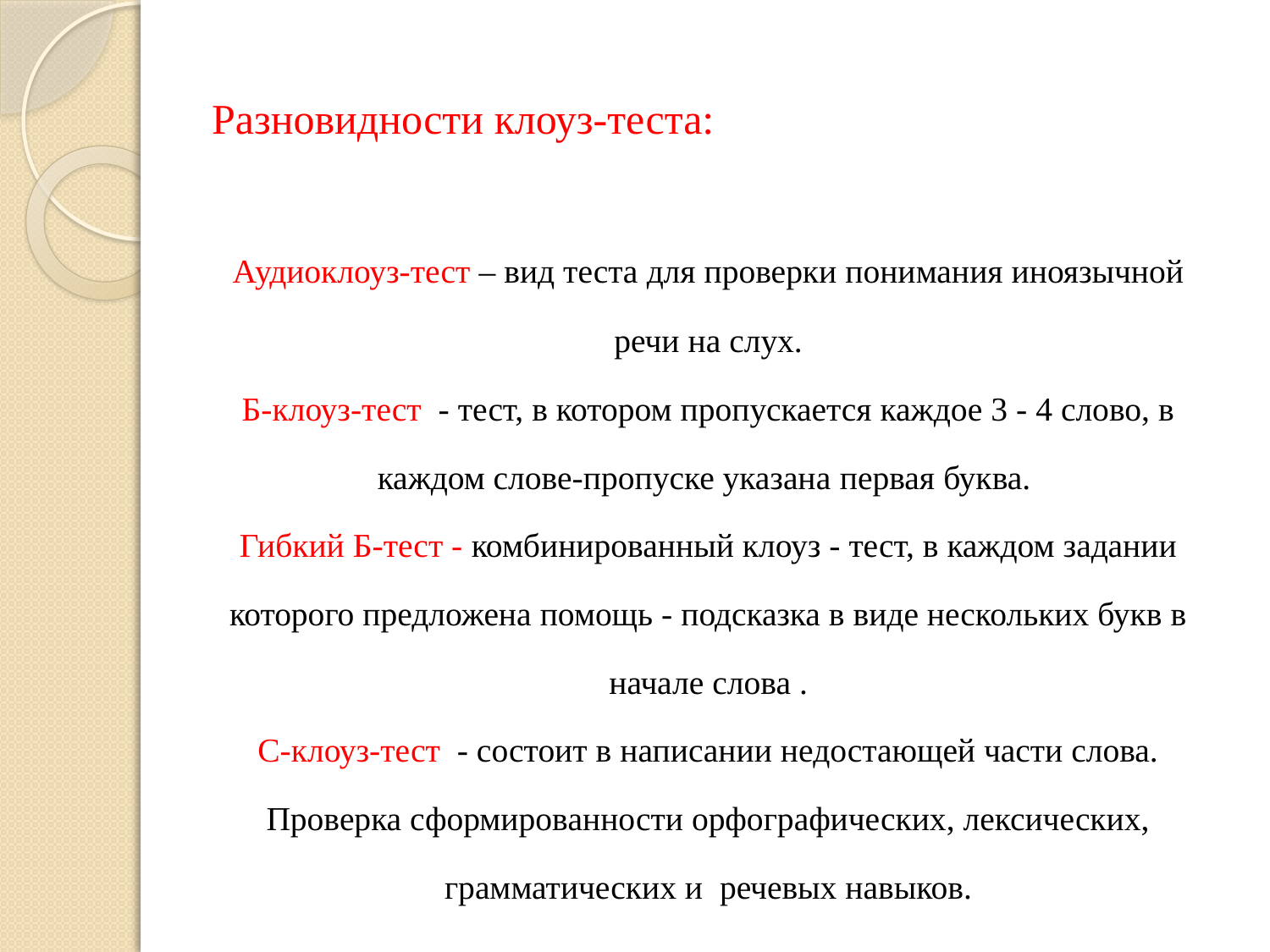

# Разновидности клоуз-теста:
	Аудиоклоуз-тест – вид теста для проверки понимания иноязычной речи на слух.
Б-клоуз-тест  - тест, в котором пропускается каждое 3 - 4 слово, в каждом слове-пропуске указана первая буква.
Гибкий Б-тест - комбинированный клоуз - тест, в каждом задании которого предложена помощь - подсказка в виде нескольких букв в начале слова .
С-клоуз-тест  - состоит в написании недостающей части слова. Проверка сформированности орфографических, лексических, грамматических и  речевых навыков.